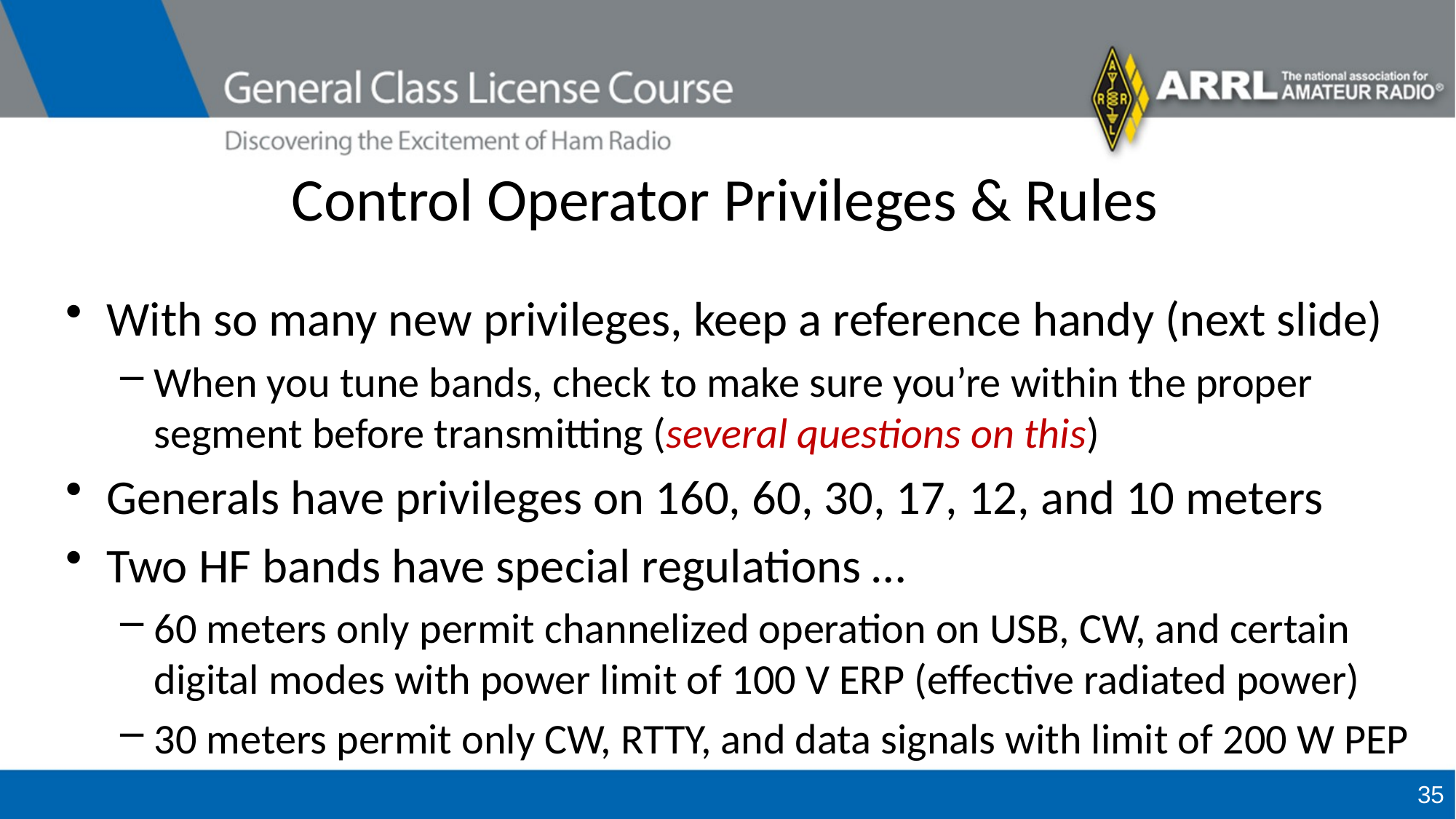

# Control Operator Privileges & Rules
With so many new privileges, keep a reference handy (next slide)
When you tune bands, check to make sure you’re within the proper segment before transmitting (several questions on this)
Generals have privileges on 160, 60, 30, 17, 12, and 10 meters
Two HF bands have special regulations …
60 meters only permit channelized operation on USB, CW, and certain digital modes with power limit of 100 V ERP (effective radiated power)
30 meters permit only CW, RTTY, and data signals with limit of 200 W PEP
35